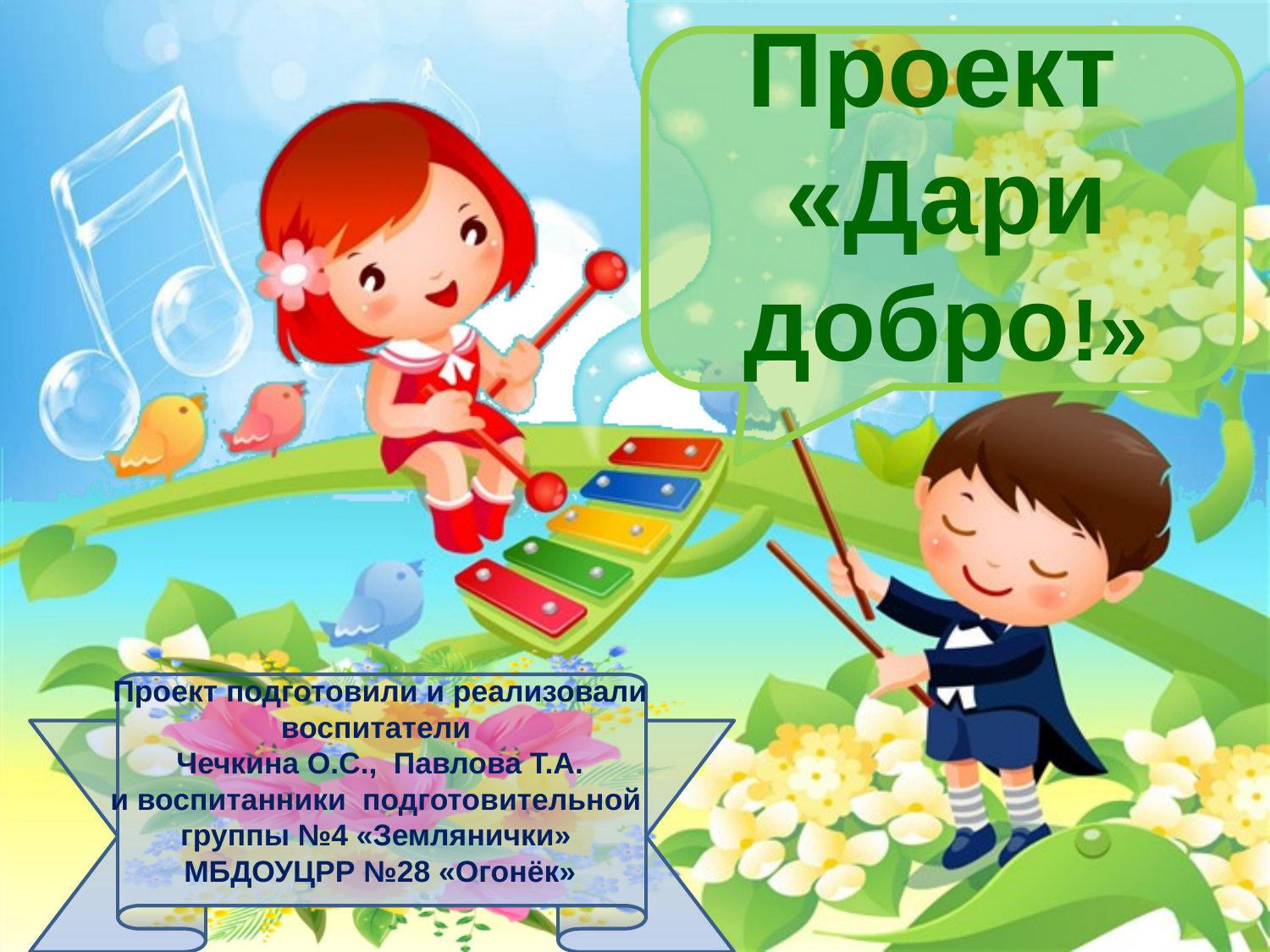

# Проект «Дари добро!»
Проект подготовили и реализовали воспитатели
Чечкина О.С.,  Павлова Т.А.
и воспитанники  подготовительной
группы №4 «Землянички»
МБДОУЦРР №28 «Огонёк»